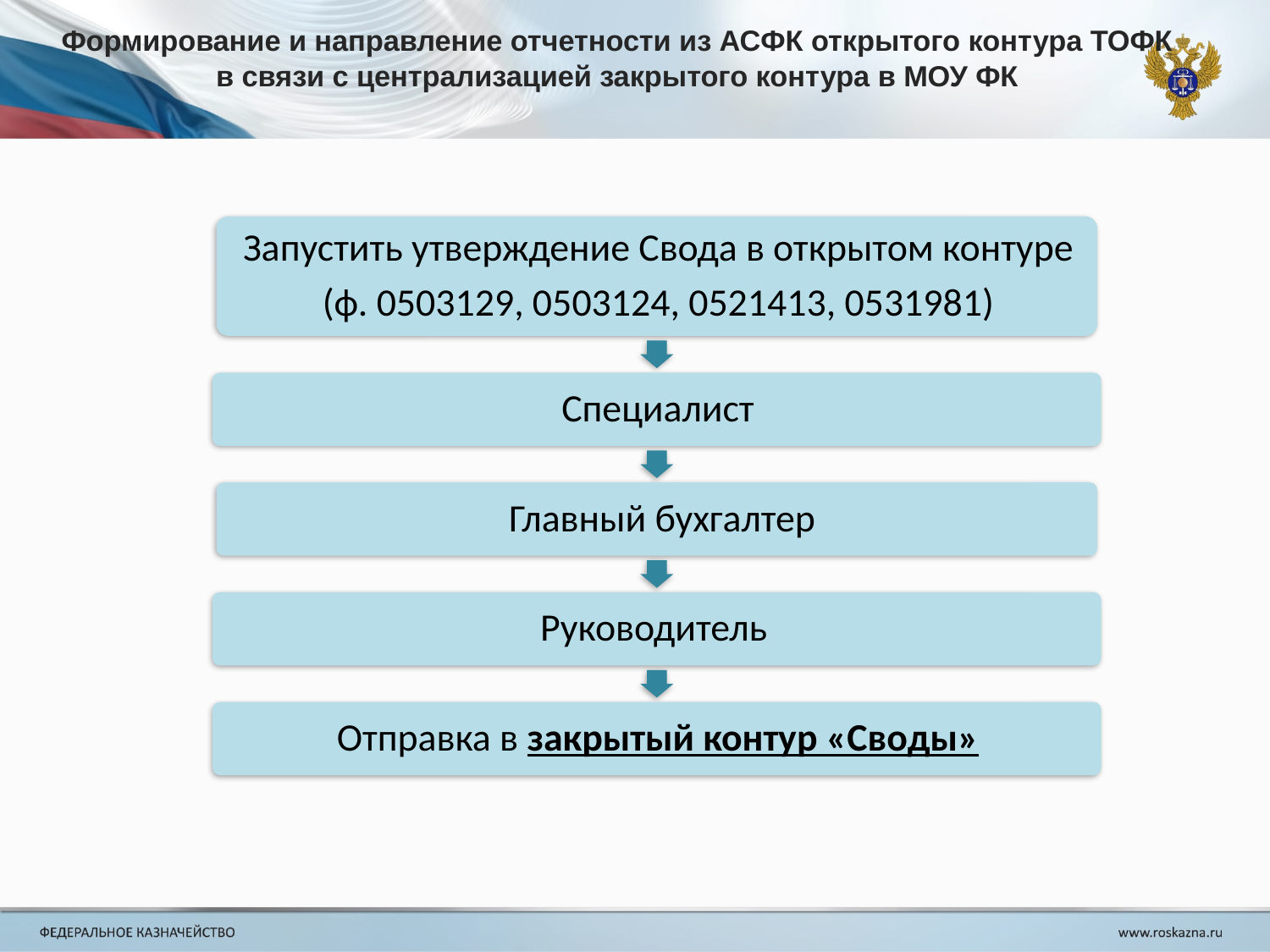

Формирование и направление отчетности из АСФК открытого контура ТОФК в связи с централизацией закрытого контура в МОУ ФК
Запустить утверждение Свода в открытом контуре
(ф. 0503129, 0503124, 0521413, 0531981)

Специалист

 Главный бухгалтер

Руководитель

Отправка в закрытый контур «Своды»